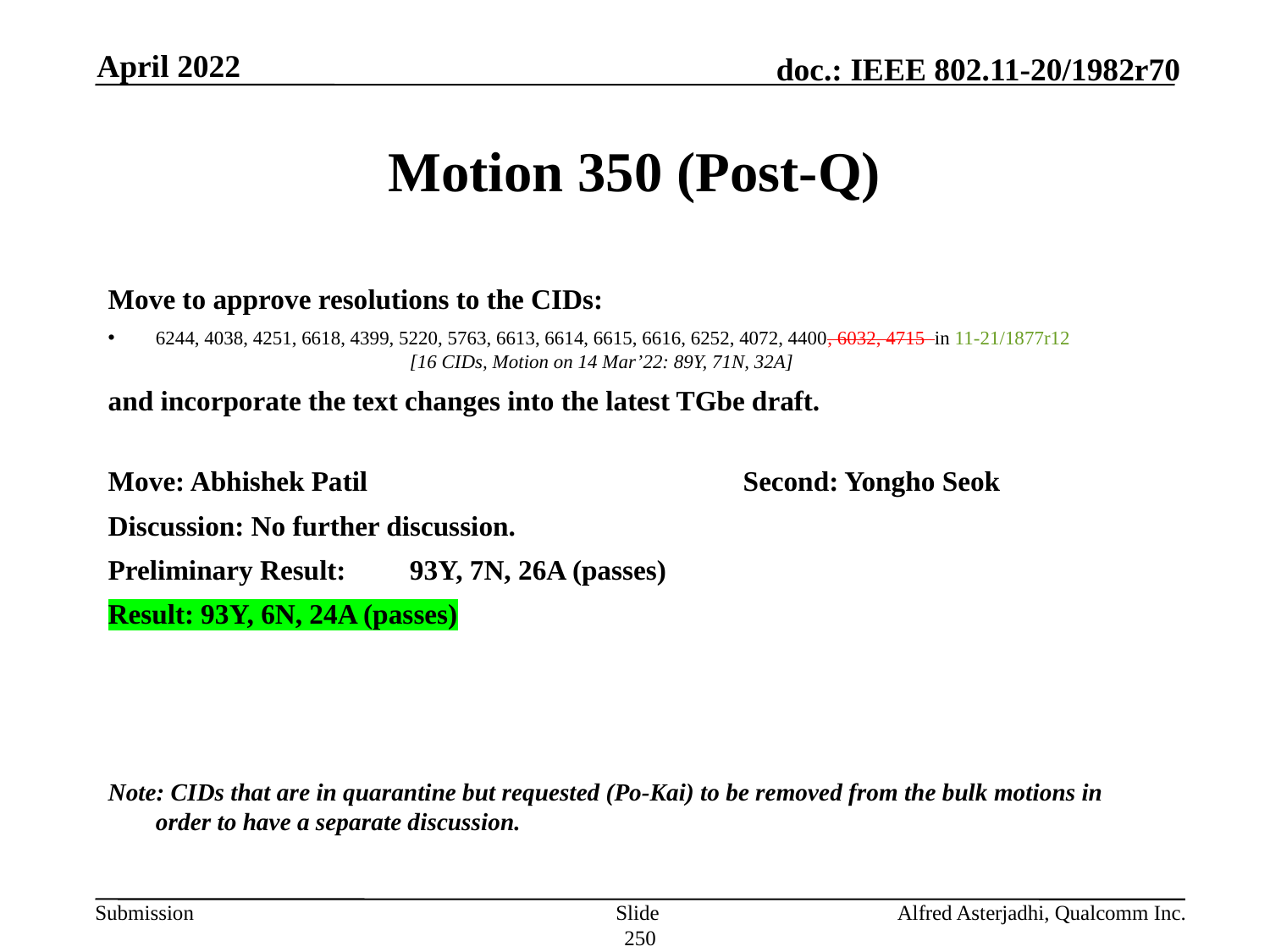

April 2022
# Motion 350 (Post-Q)
Move to approve resolutions to the CIDs:
6244, 4038, 4251, 6618, 4399, 5220, 5763, 6613, 6614, 6615, 6616, 6252, 4072, 4400, 6032, 4715  in 11-21/1877r12 		[16 CIDs, Motion on 14 Mar’22: 89Y, 71N, 32A]
and incorporate the text changes into the latest TGbe draft.

Move: Abhishek Patil			Second: Yongho Seok
Discussion: No further discussion.
Preliminary Result: 	93Y, 7N, 26A (passes)
Result: 93Y, 6N, 24A (passes)

Note: CIDs that are in quarantine but requested (Po-Kai) to be removed from the bulk motions in order to have a separate discussion.
Slide 250
Alfred Asterjadhi, Qualcomm Inc.